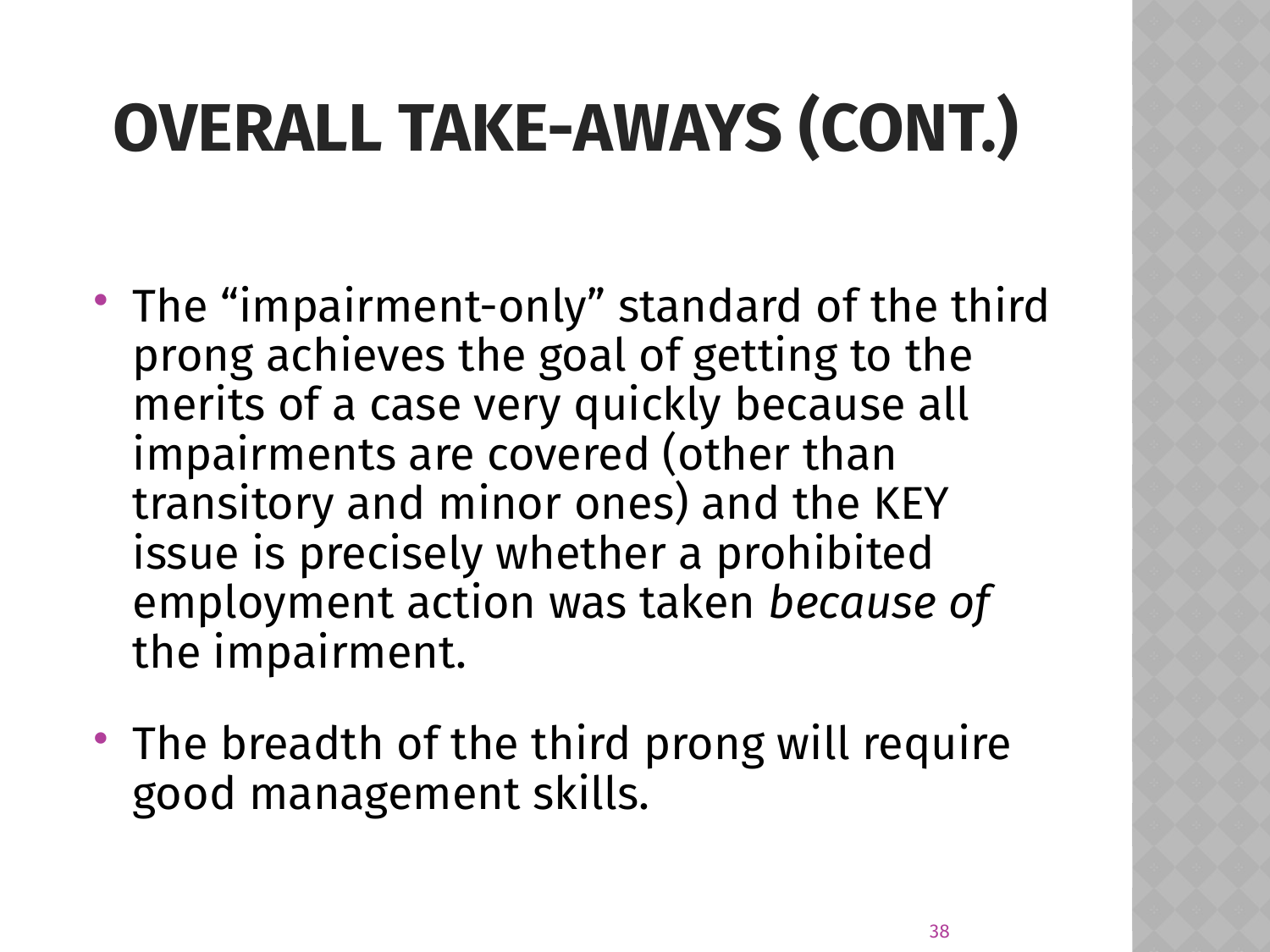

# overall take-aways (cont.)

The “impairment-only” standard of the third prong achieves the goal of getting to the merits of a case very quickly because all impairments are covered (other than transitory and minor ones) and the KEY issue is precisely whether a prohibited employment action was taken because of the impairment.
The breadth of the third prong will require good management skills.

38